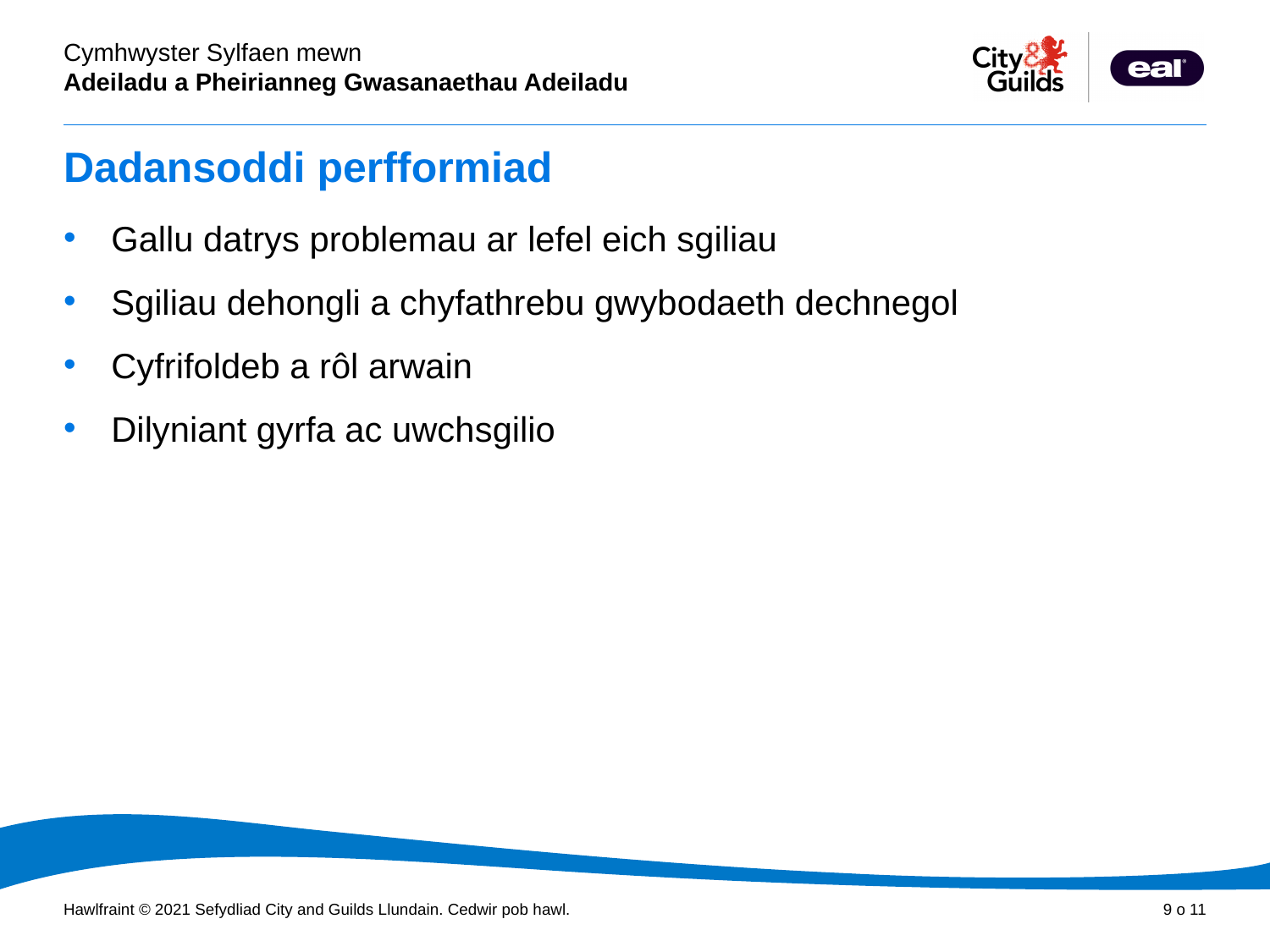

# Dadansoddi perfformiad
Gallu datrys problemau ar lefel eich sgiliau
Sgiliau dehongli a chyfathrebu gwybodaeth dechnegol
Cyfrifoldeb a rôl arwain
Dilyniant gyrfa ac uwchsgilio